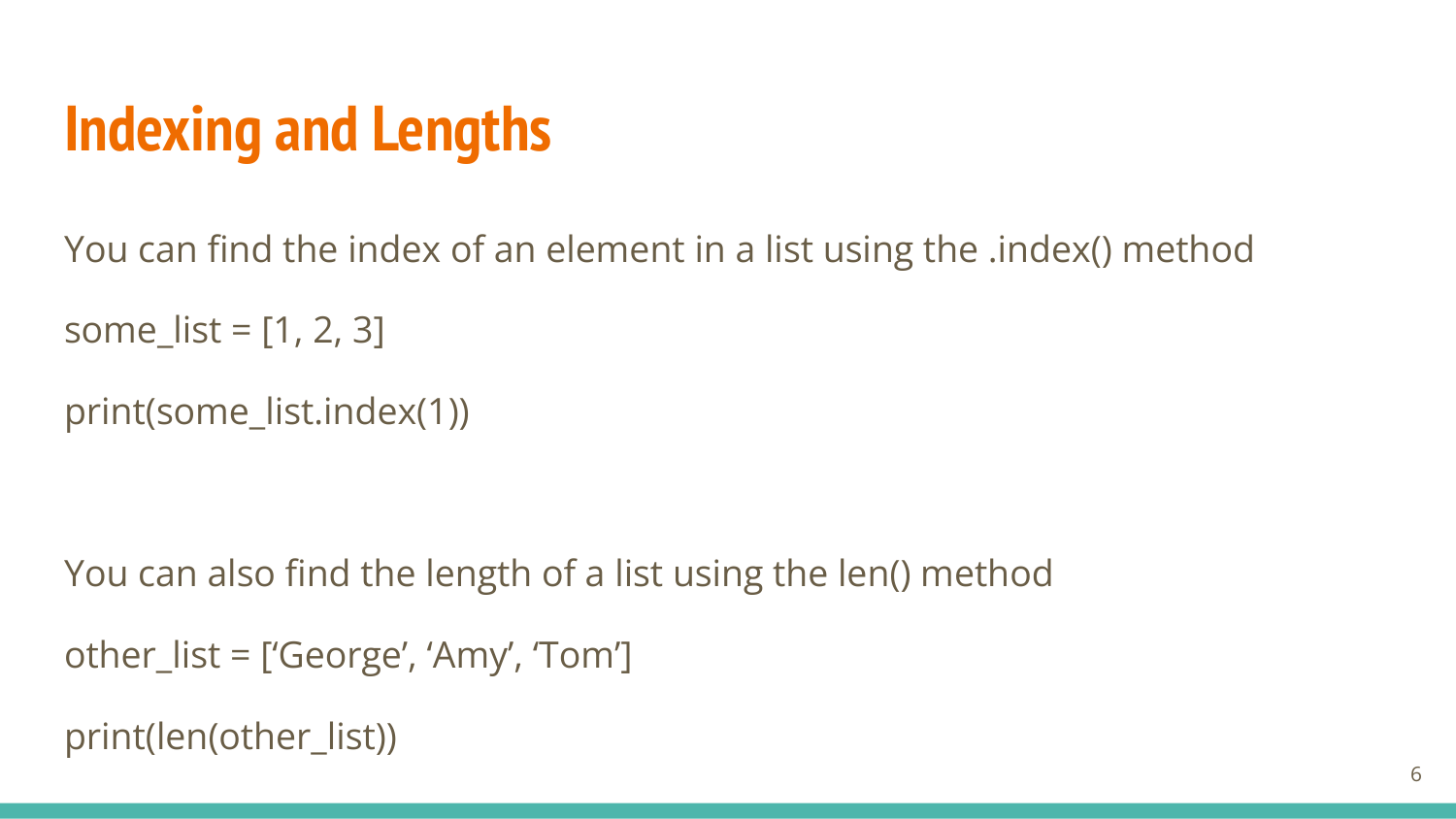

# Indexing and Lengths
You can find the index of an element in a list using the .index() method
some_list = [1, 2, 3]
print(some_list.index(1))

You can also find the length of a list using the len() method
other_list = [‘George’, ‘Amy’, ‘Tom’]
print(len(other_list))

6